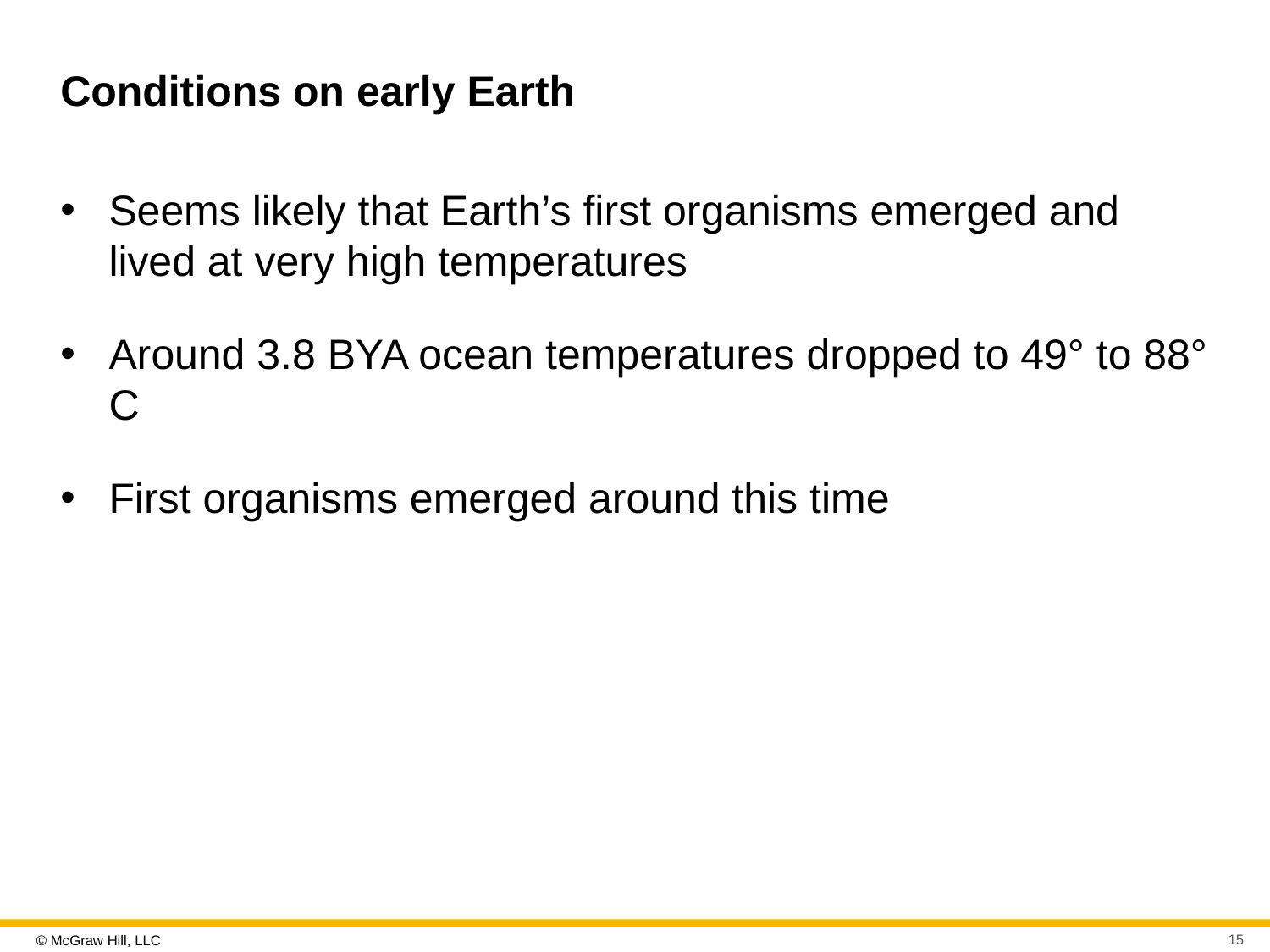

# Conditions on early Earth
Seems likely that Earth’s first organisms emerged and lived at very high temperatures
Around 3.8 BYA ocean temperatures dropped to 49° to 88° C
First organisms emerged around this time
15